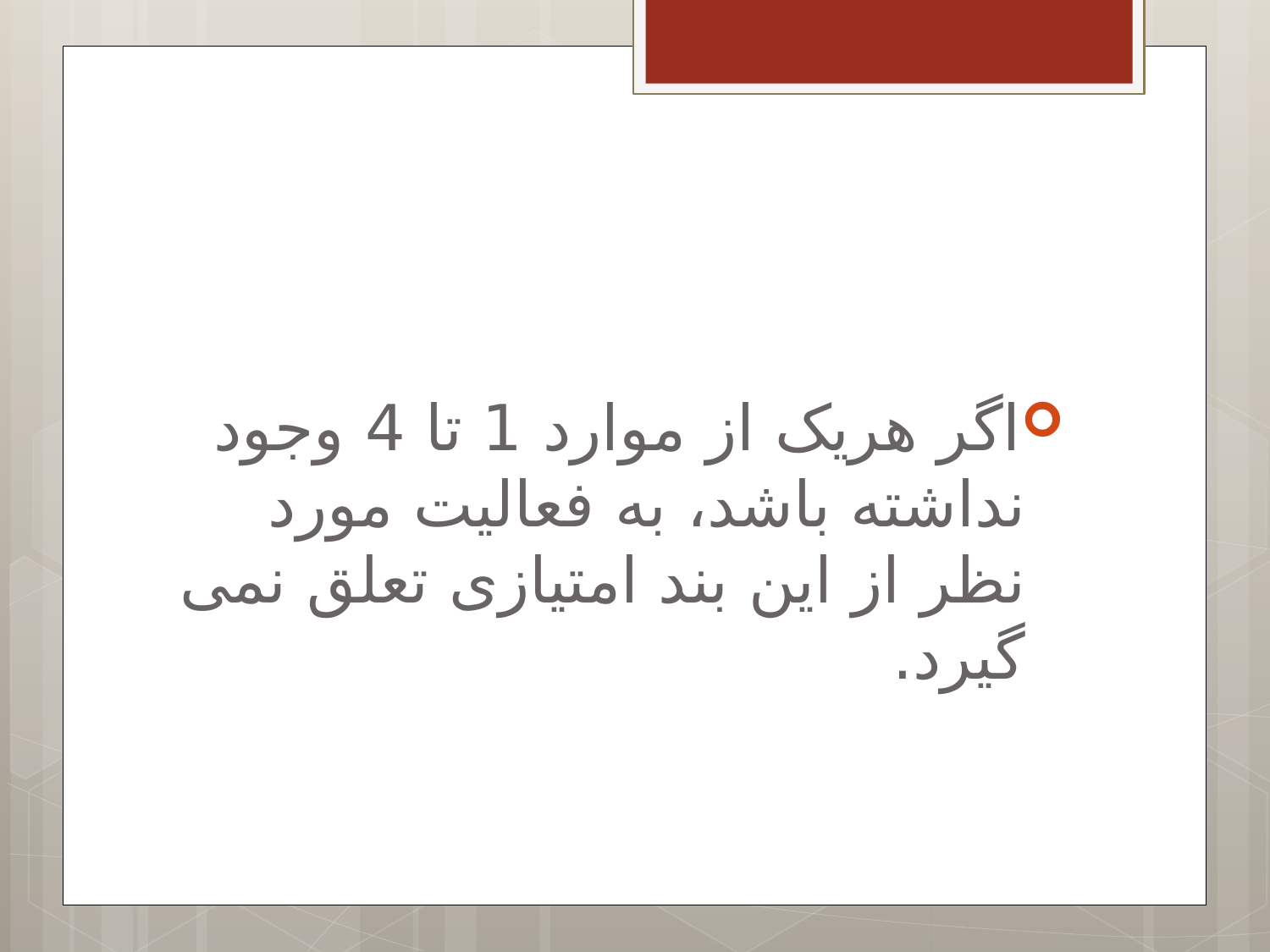

#
اگر هریک از موارد 1 تا 4 وجود نداشته باشد، به فعالیت مورد نظر از این بند امتیازی تعلق نمی گیرد.